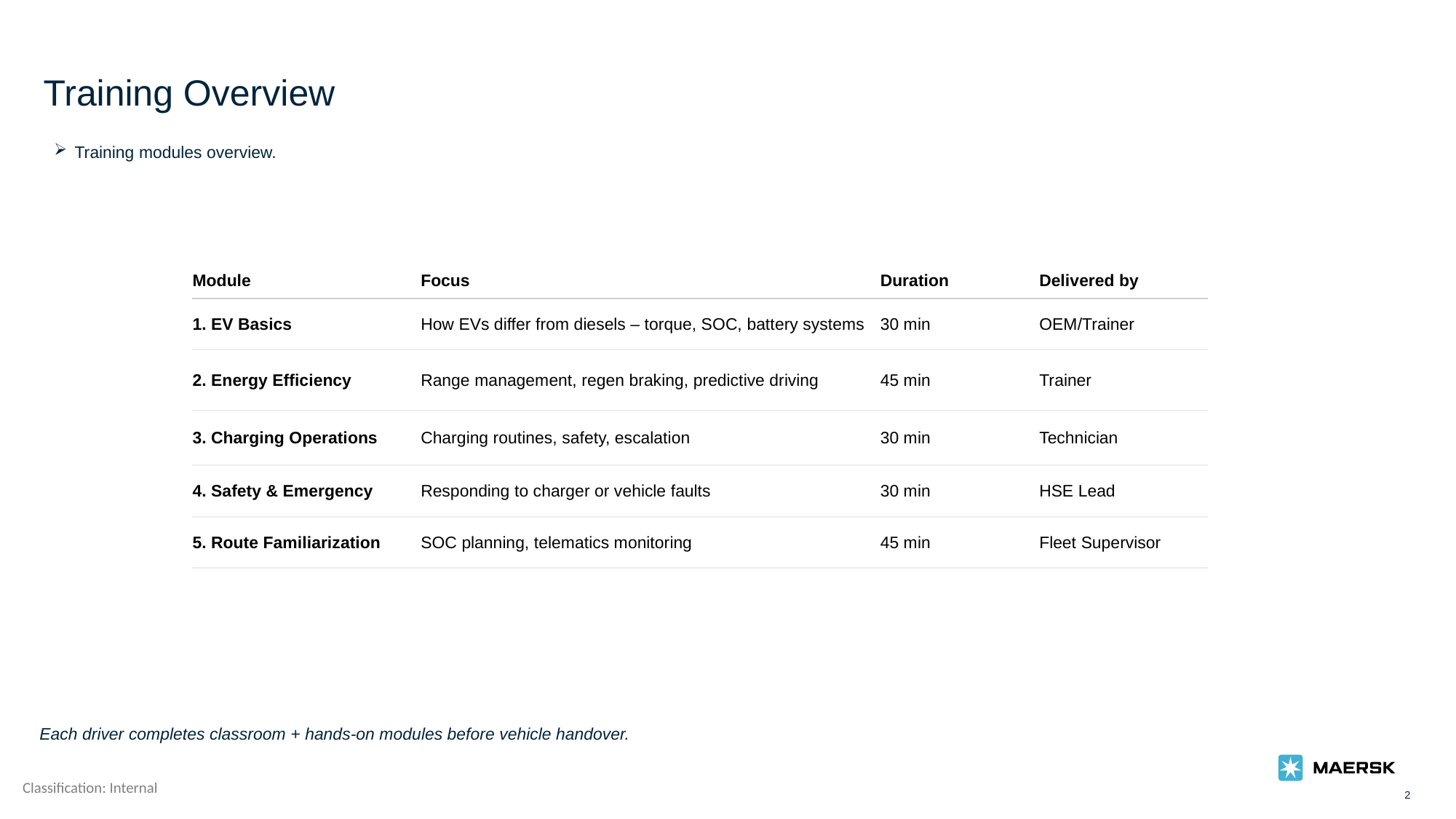

# Training Overview
Training modules overview.
| Module | Focus | Duration | Delivered by |
| --- | --- | --- | --- |
| 1. EV Basics | How EVs differ from diesels – torque, SOC, battery systems | 30 min | OEM/Trainer |
| 2. Energy Efficiency | Range management, regen braking, predictive driving | 45 min | Trainer |
| 3. Charging Operations | Charging routines, safety, escalation | 30 min | Technician |
| 4. Safety & Emergency | Responding to charger or vehicle faults | 30 min | HSE Lead |
| 5. Route Familiarization | SOC planning, telematics monitoring | 45 min | Fleet Supervisor |
Each driver completes classroom + hands-on modules before vehicle handover.
2